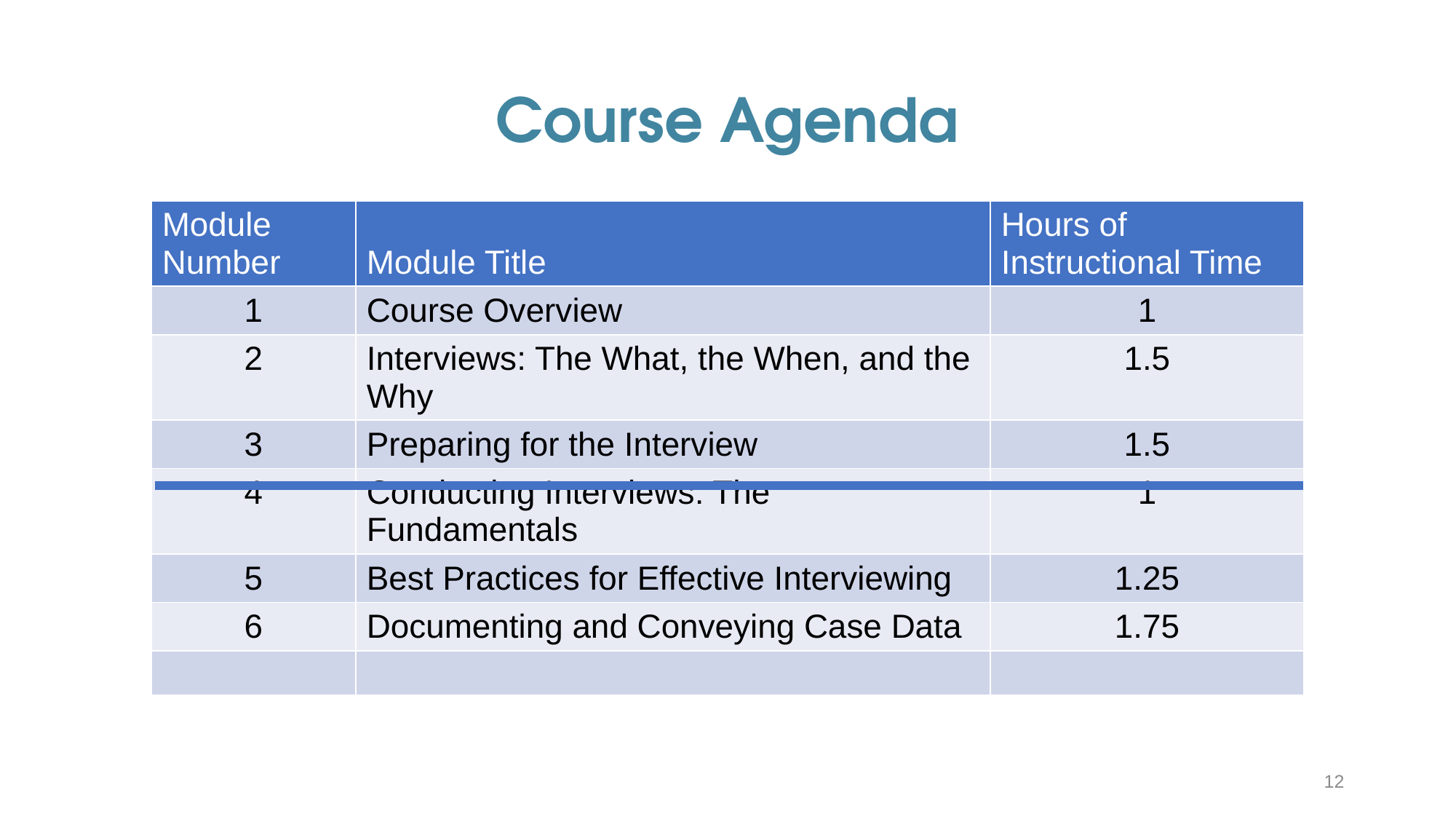

# Course Agenda
| Module Number | Module Title | Hours of Instructional Time |
| --- | --- | --- |
| 1 | Course Overview | 1 |
| 2 | Interviews: The What, the When, and the Why | 1.5 |
| 3 | Preparing for the Interview | 1.5 |
| 4 | Conducting Interviews: The Fundamentals | 1 |
| 5 | Best Practices for Effective Interviewing | 1.25 |
| 6 | Documenting and Conveying Case Data | 1.75 |
|  |  |  |
12